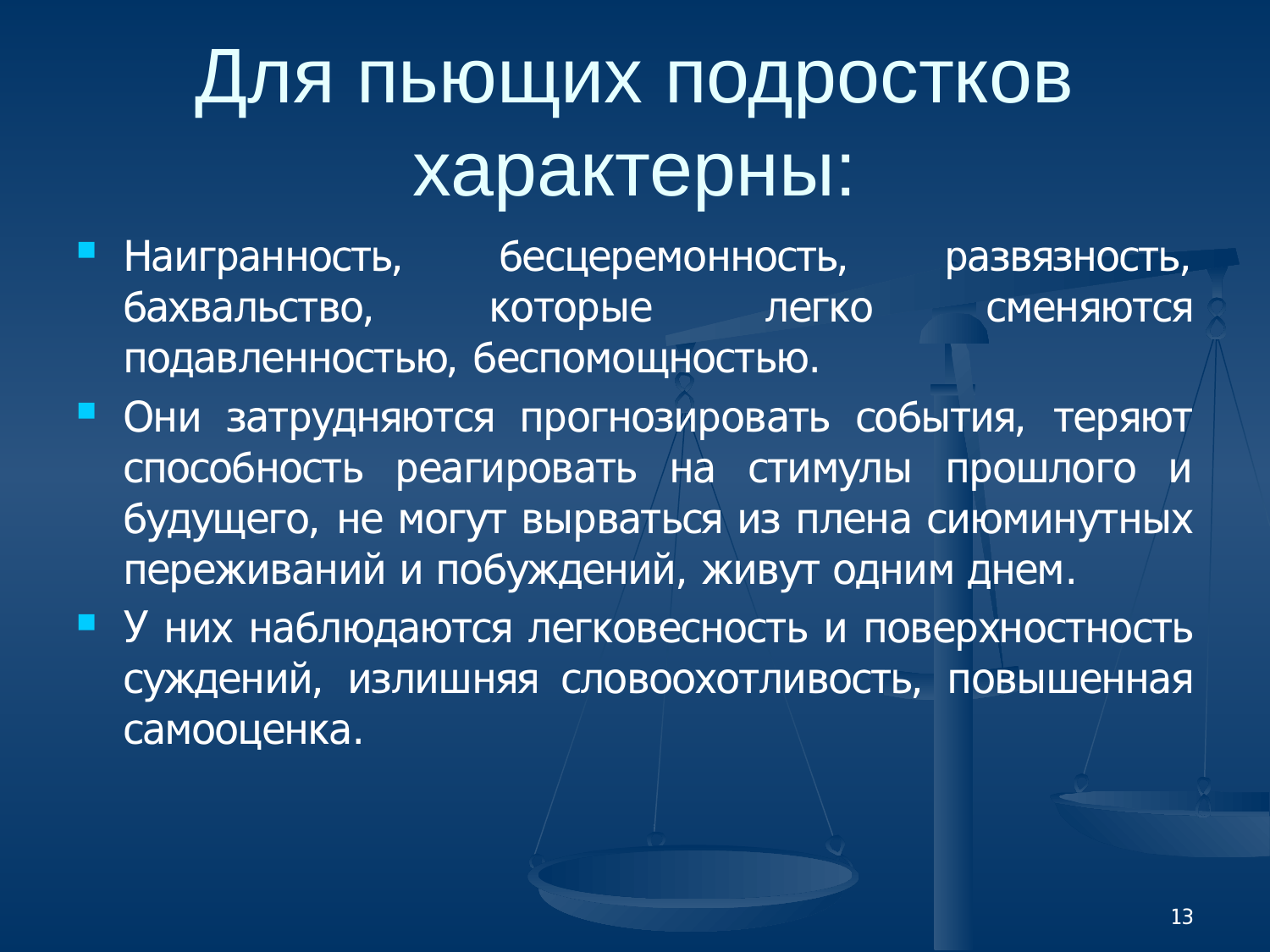

# Для пьющих подростков характерны:
Наигранность, бесцеремонность, развязность, бахвальство, которые легко сменяются подавленностью, беспомощностью.
Они затрудняются прогнозировать события, теряют способность реагировать на стимулы прошлого и будущего, не могут вырваться из плена сиюминутных переживаний и побуждений, живут одним днем.
У них наблюдаются легковесность и поверхностность суждений, излишняя словоохотливость, повышенная самооценка.
13